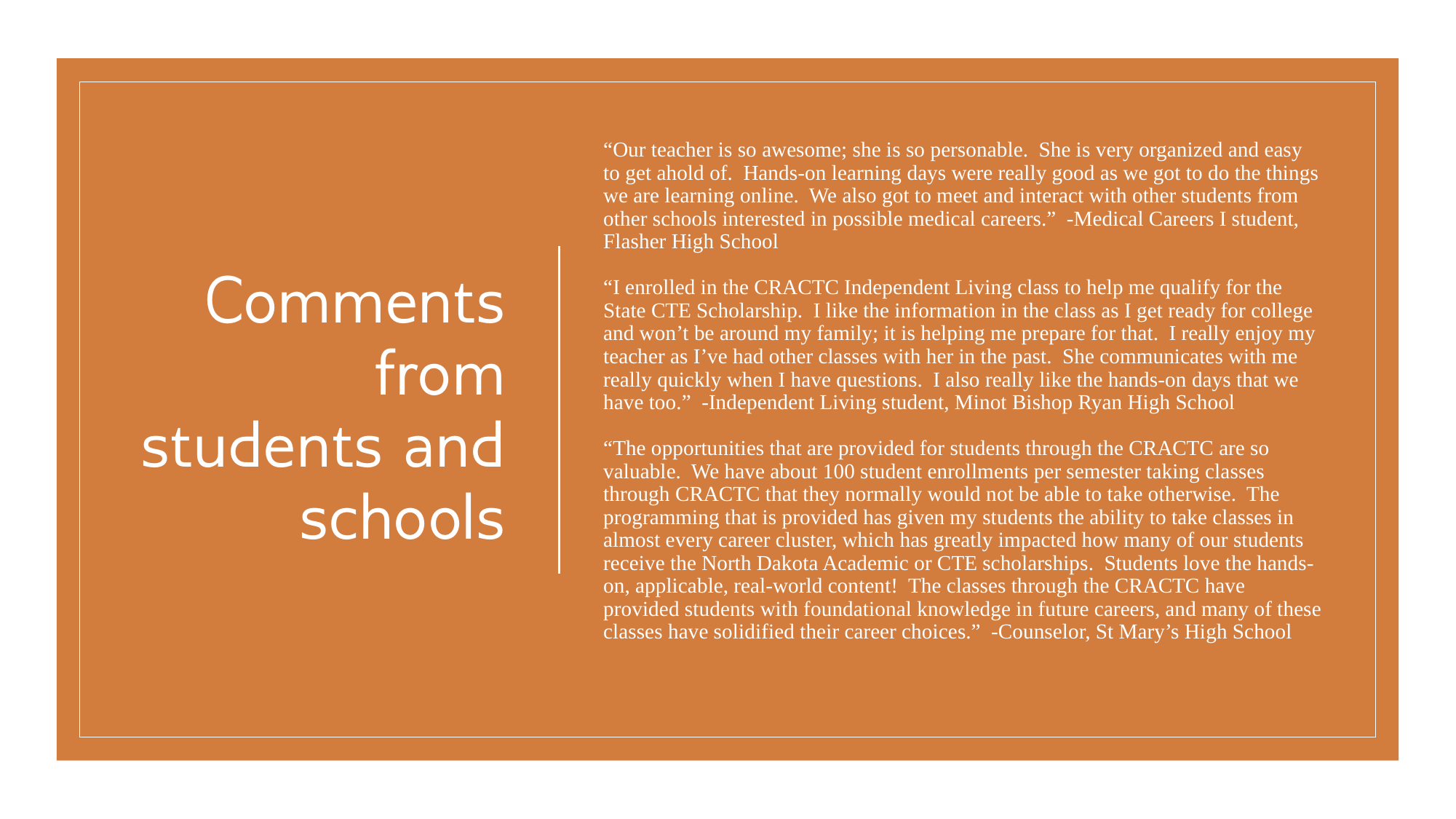

# Comments from students and schools
“Our teacher is so awesome; she is so personable.  She is very organized and easy to get ahold of.  Hands-on learning days were really good as we got to do the things we are learning online.  We also got to meet and interact with other students from other schools interested in possible medical careers.”  -Medical Careers I student, Flasher High School

“I enrolled in the CRACTC Independent Living class to help me qualify for the State CTE Scholarship.  I like the information in the class as I get ready for college and won’t be around my family; it is helping me prepare for that.  I really enjoy my teacher as I’ve had other classes with her in the past.  She communicates with me really quickly when I have questions.  I also really like the hands-on days that we have too.”  -Independent Living student, Minot Bishop Ryan High School

“The opportunities that are provided for students through the CRACTC are so valuable.  We have about 100 student enrollments per semester taking classes through CRACTC that they normally would not be able to take otherwise.  The programming that is provided has given my students the ability to take classes in almost every career cluster, which has greatly impacted how many of our students receive the North Dakota Academic or CTE scholarships.  Students love the hands-on, applicable, real-world content!  The classes through the CRACTC have provided students with foundational knowledge in future careers, and many of these classes have solidified their career choices.”  -Counselor, St Mary’s High School